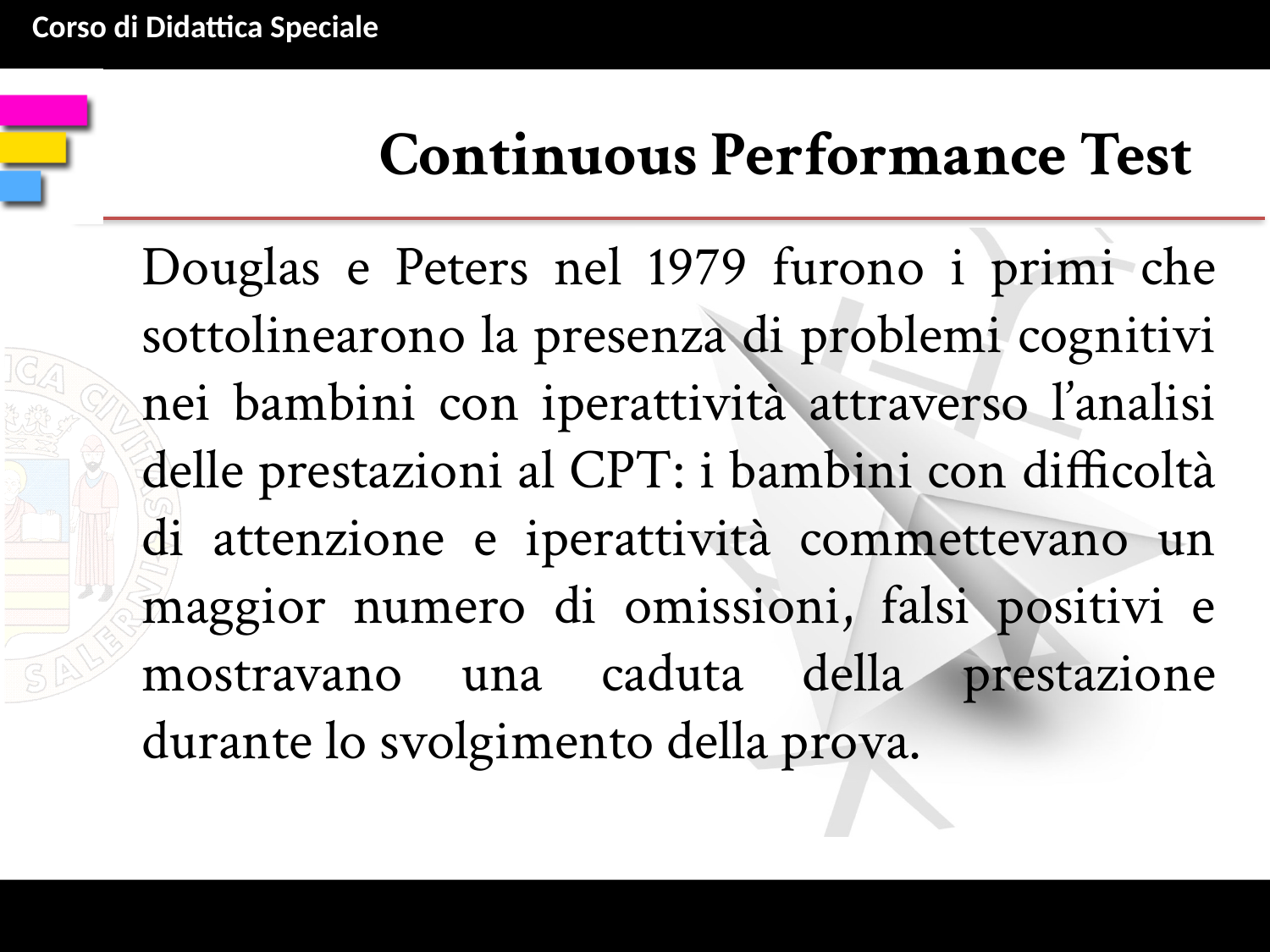

# Continuous Performance Test
Douglas e Peters nel 1979 furono i primi che sottolinearono la presenza di problemi cognitivi nei bambini con iperattività attraverso l’analisi delle prestazioni al CPT: i bambini con difficoltà di attenzione e iperattività commettevano un maggior numero di omissioni, falsi positivi e mostravano una caduta della prestazione durante lo svolgimento della prova.